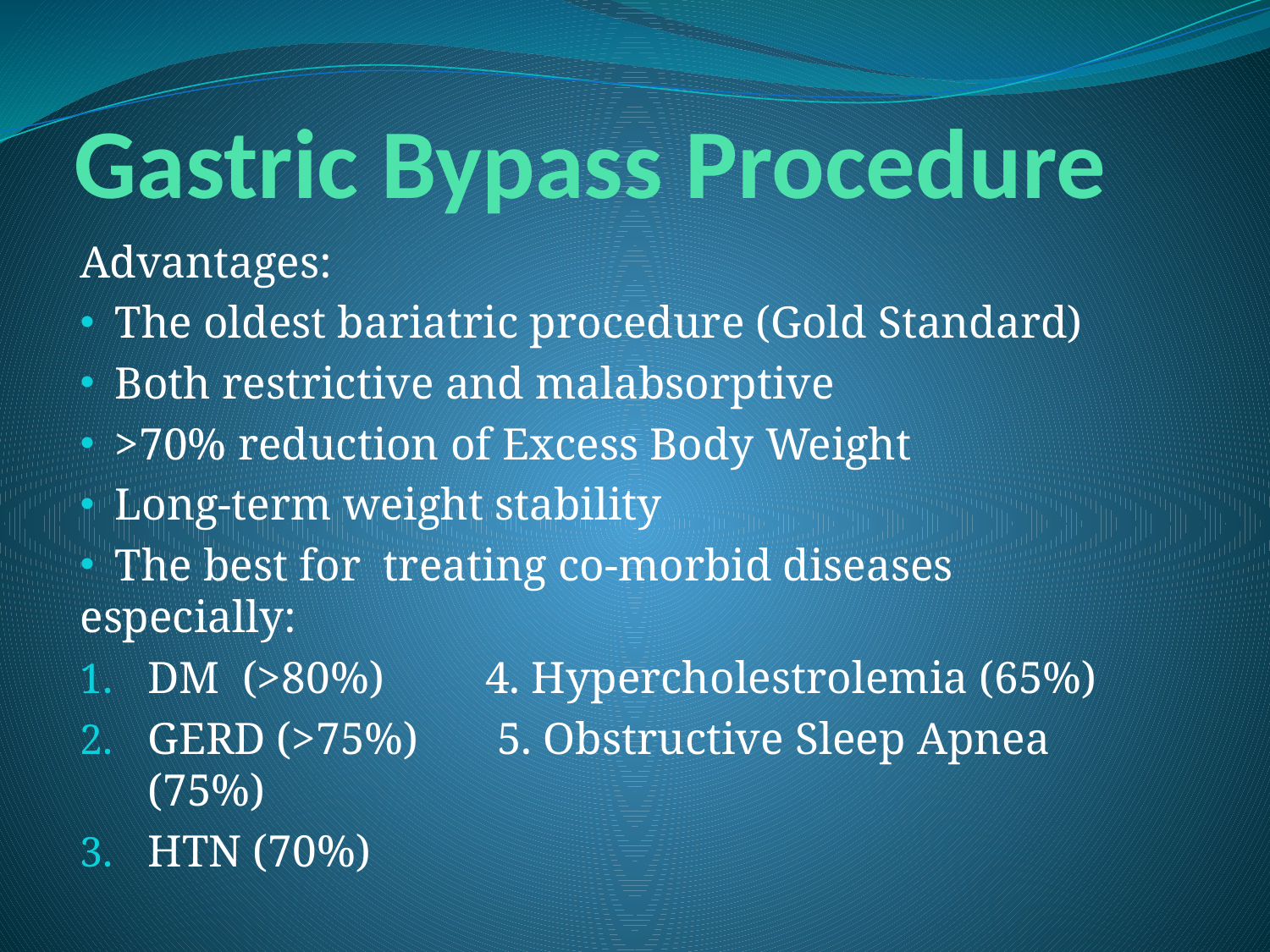

# Gastric Bypass Procedure
Advantages:
  The oldest bariatric procedure (Gold Standard)
  Both restrictive and malabsorptive
  >70% reduction of Excess Body Weight
  Long-term weight stability
  The best for  treating co-morbid diseases especially:
DM  (>80%)         4. Hypercholestrolemia (65%)
GERD (>75%)       5. Obstructive Sleep Apnea (75%)
HTN (70%)